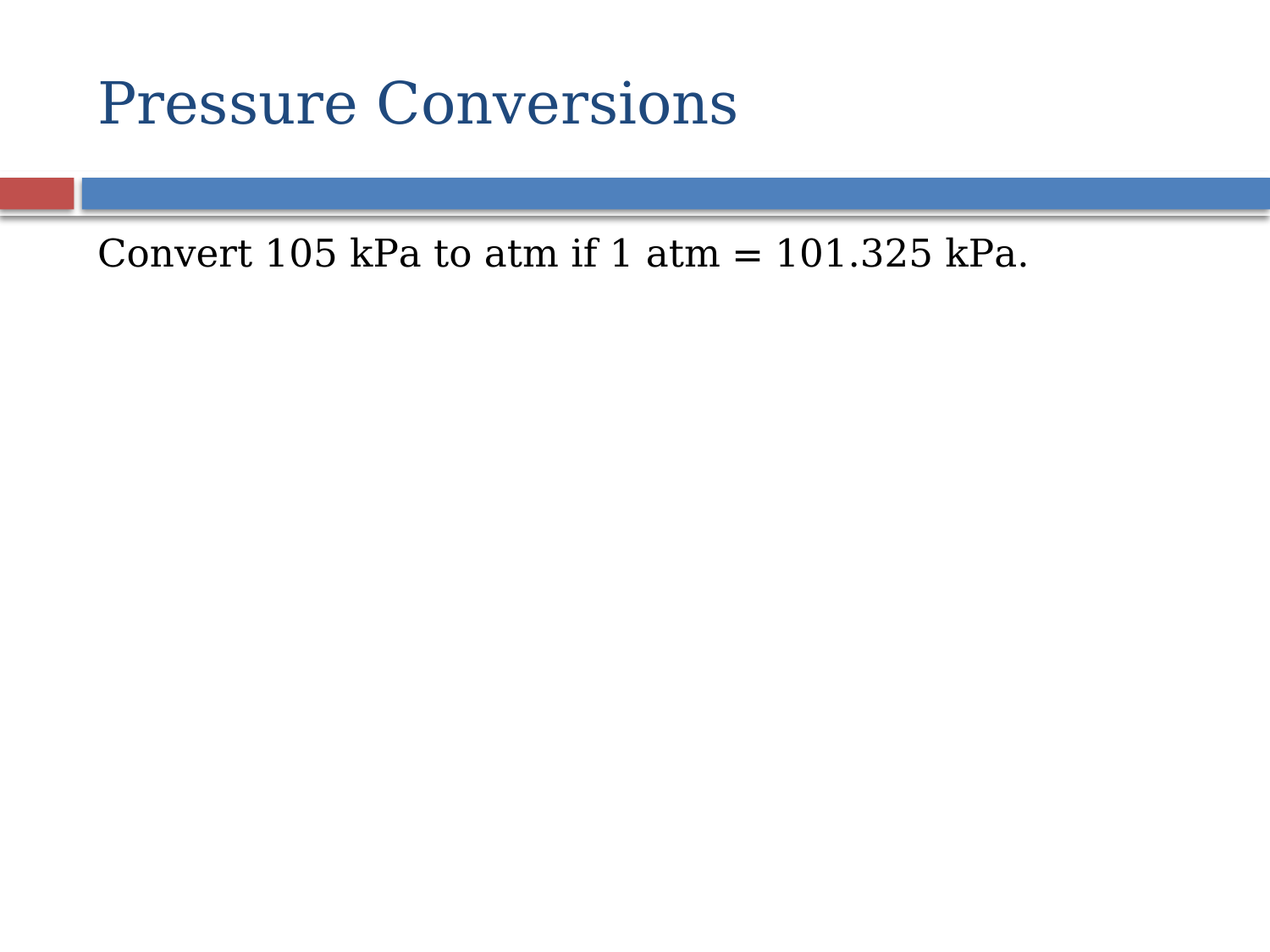

# Pressure Conversions
Convert 105 kPa to atm if 1 atm = 101.325 kPa.